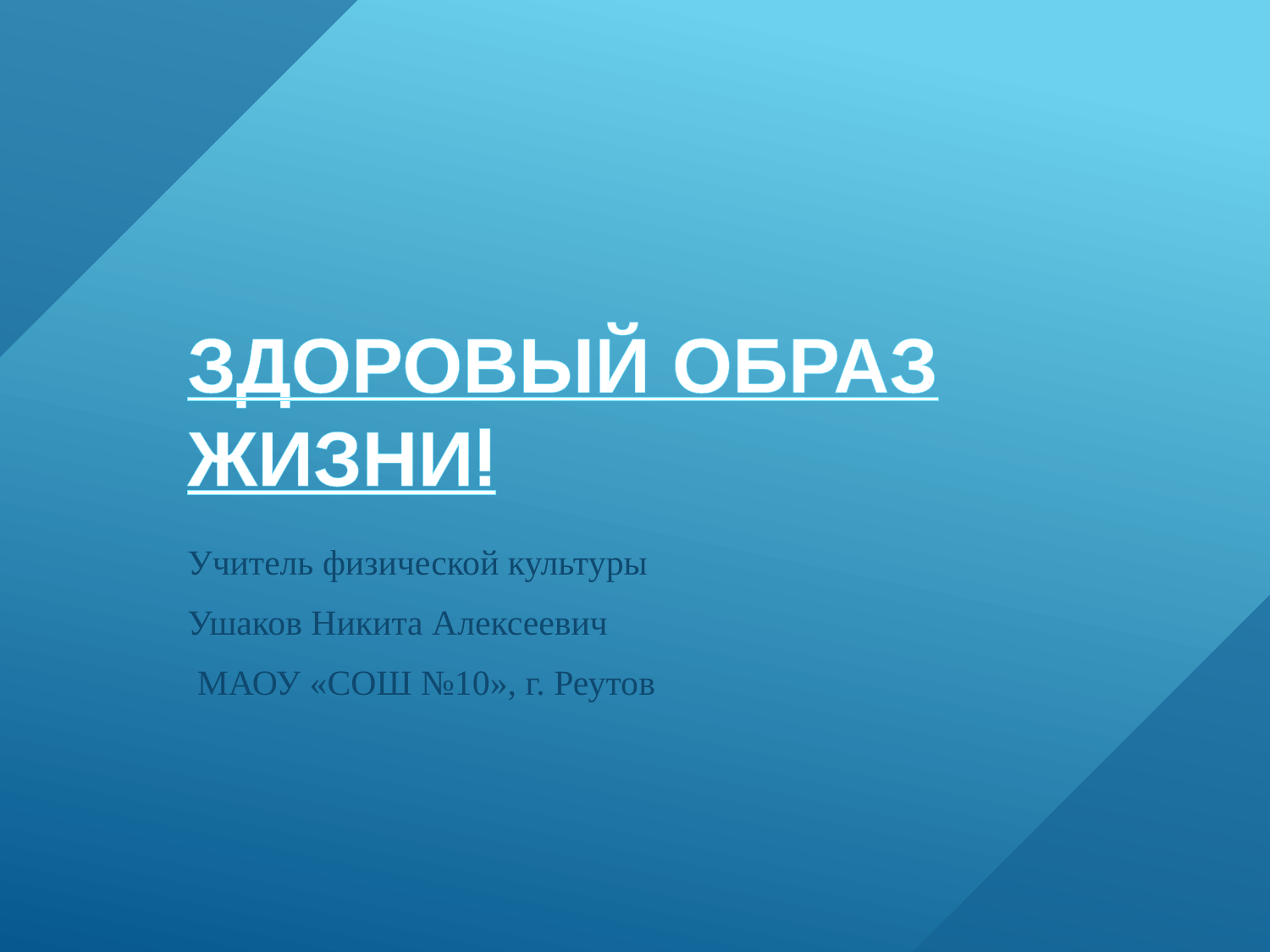

# здоровый образ жизни!
Учитель физической культуры
Ушаков Никита Алексеевич
 МАОУ «СОШ №10», г. Реутов